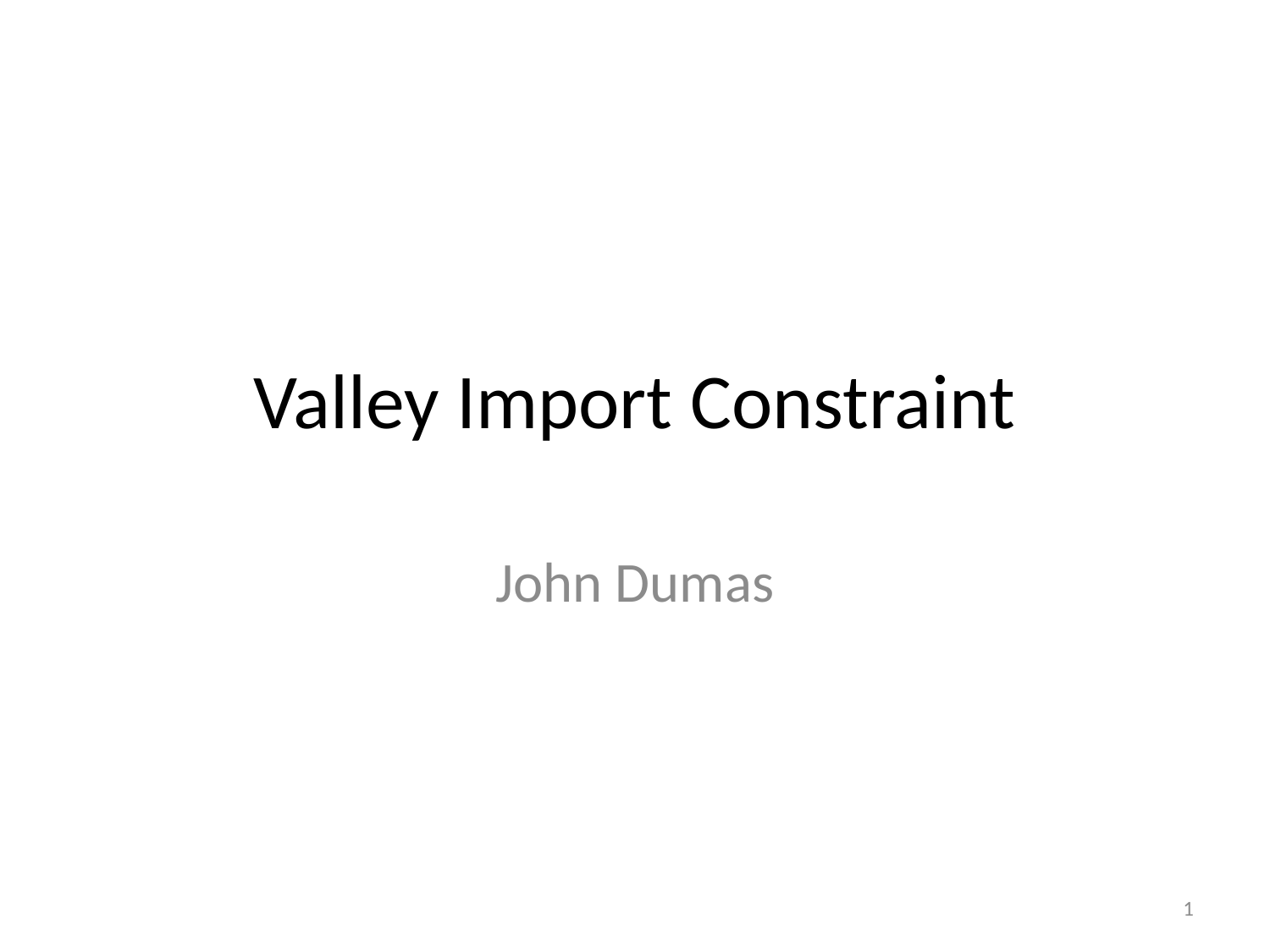

# Valley Import Constraint
John Dumas
1